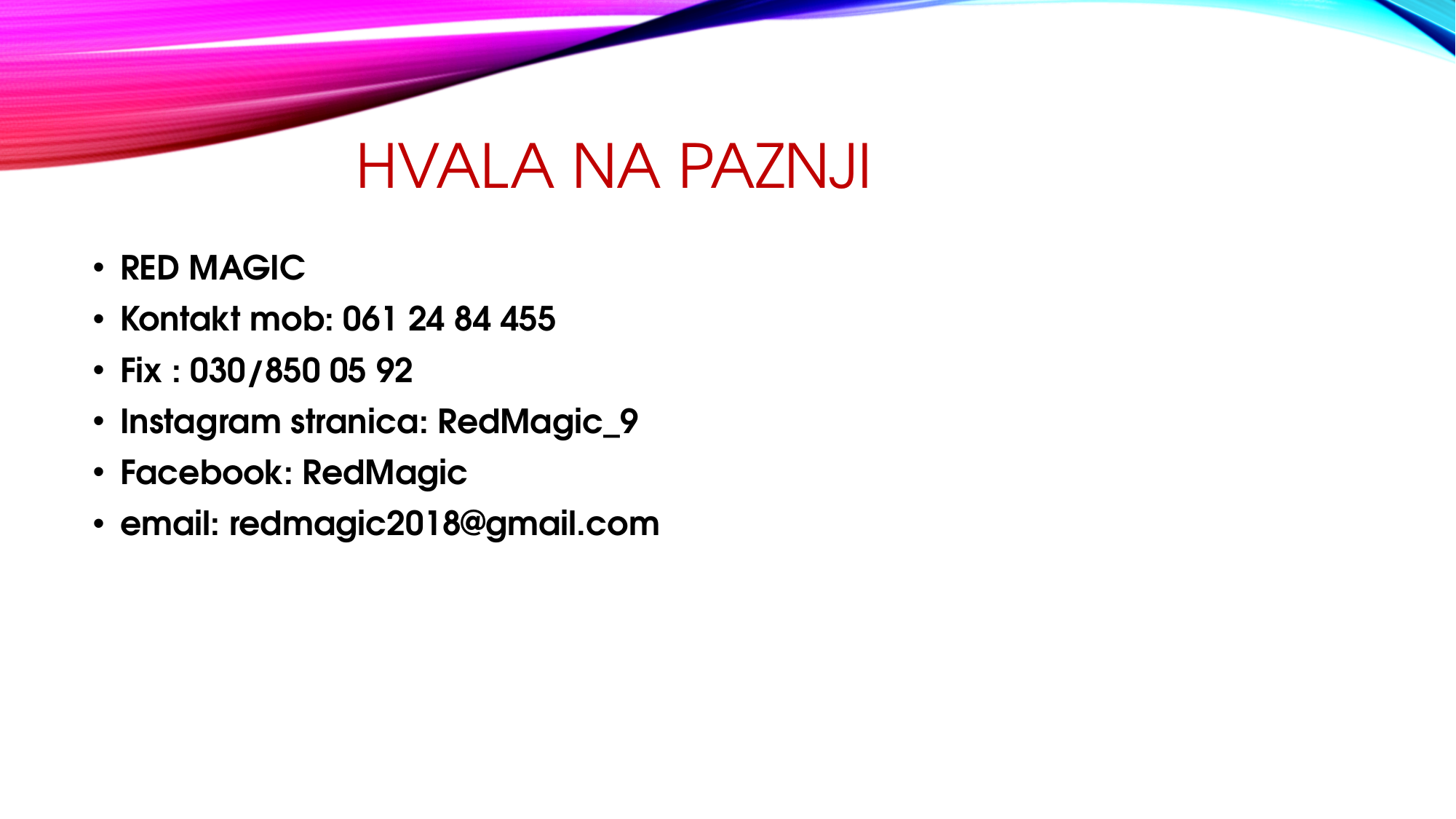

# Hvala na paznji
RED MAGIC
Kontakt mob: 061 24 84 455
Fix : 030/850 05 92
Instagram stranica: RedMagic_9
Facebook: RedMagic
email: redmagic2018@gmail.com